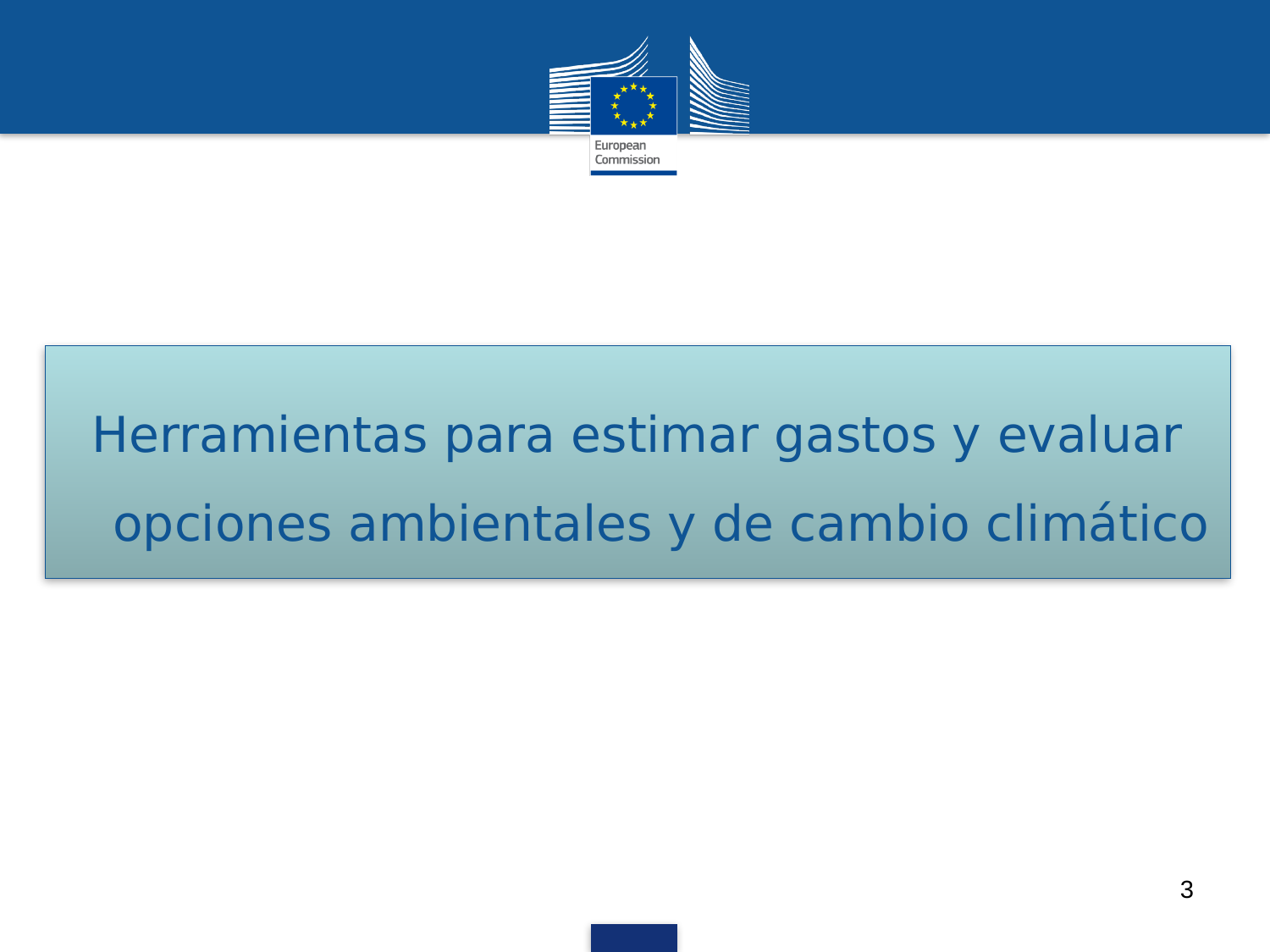

Herramientas para estimar gastos y evaluar opciones ambientales y de cambio climático
3